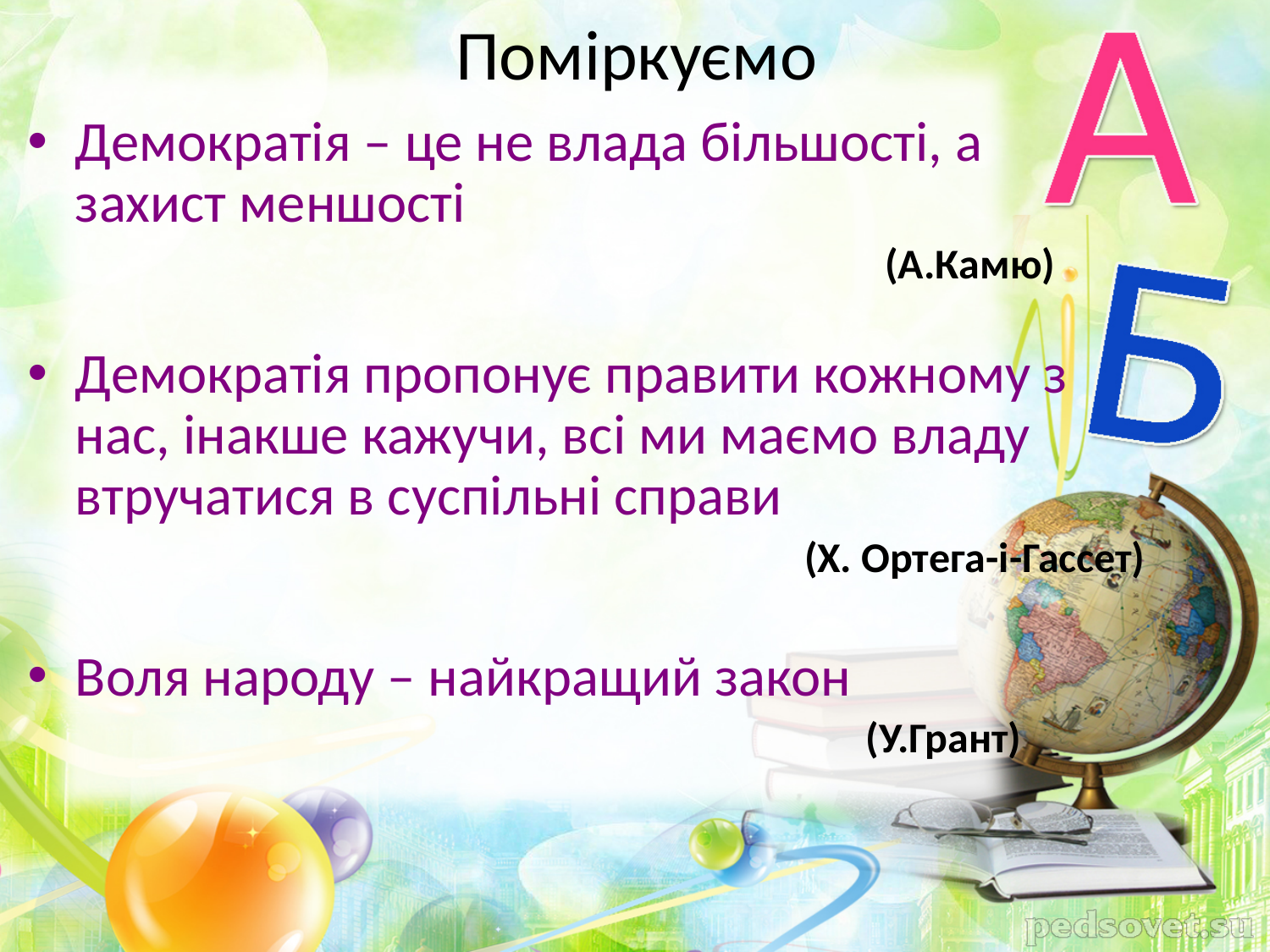

# Поміркуємо
Демократія – це не влада більшості, а захист меншості
                                                                                          (А.Камю)

Демократія пропонує правити кожному з нас, інакше кажучи, всі ми маємо владу втручатися в суспільні справи
(Х. Ортега-і-Гассет)

Воля народу – найкращий закон
                                                                                        (У.Грант)